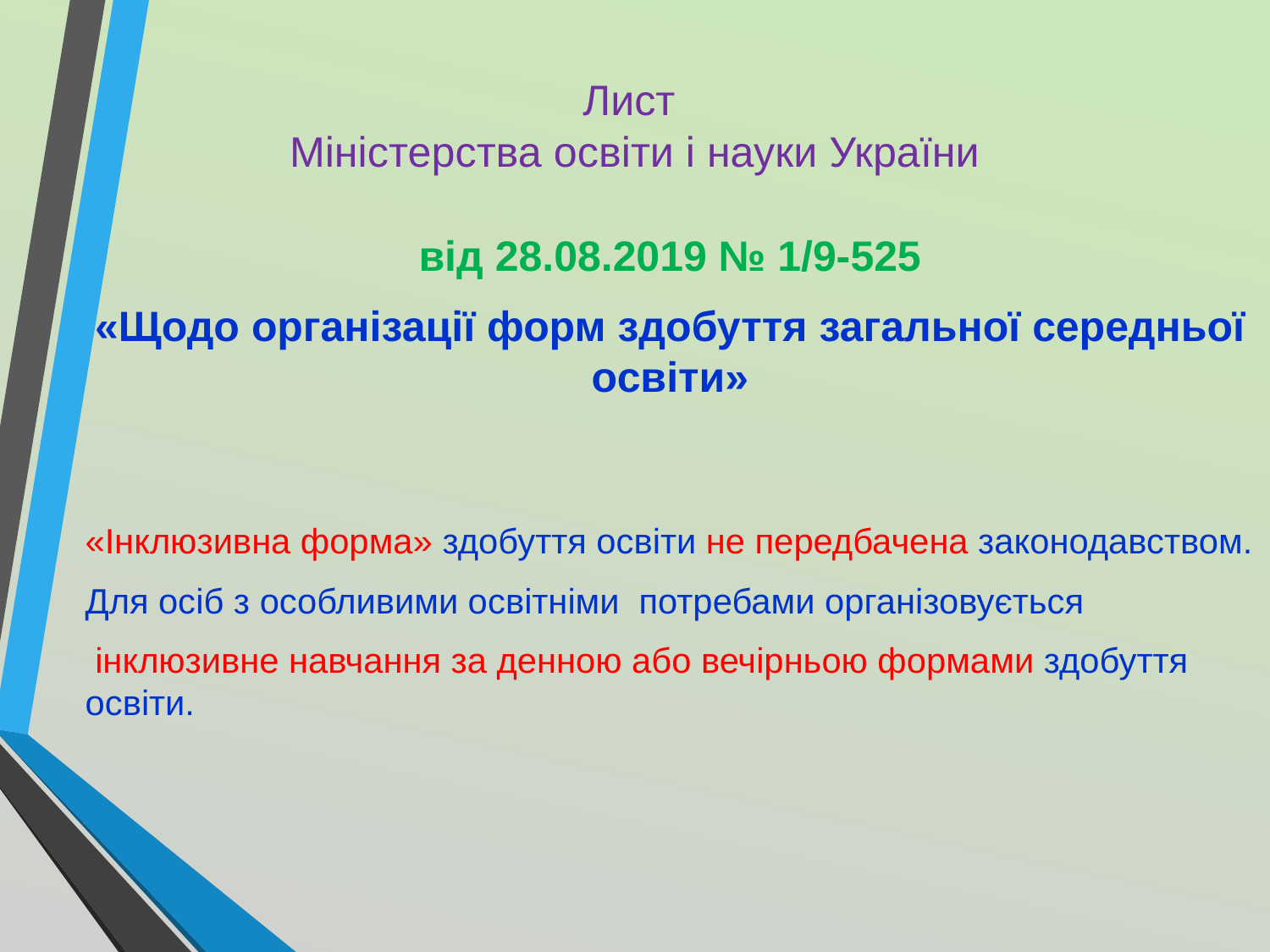

# Лист Міністерства освіти і науки України
від 28.08.2019 № 1/9-525
«Щодо організації форм здобуття загальної середньої освіти»

«Інклюзивна форма» здобуття освіти не передбачена законодавством.
Для осіб з особливими освітніми  потребами організовується
 інклюзивне навчання за денною або вечірньою формами здобуття освіти.